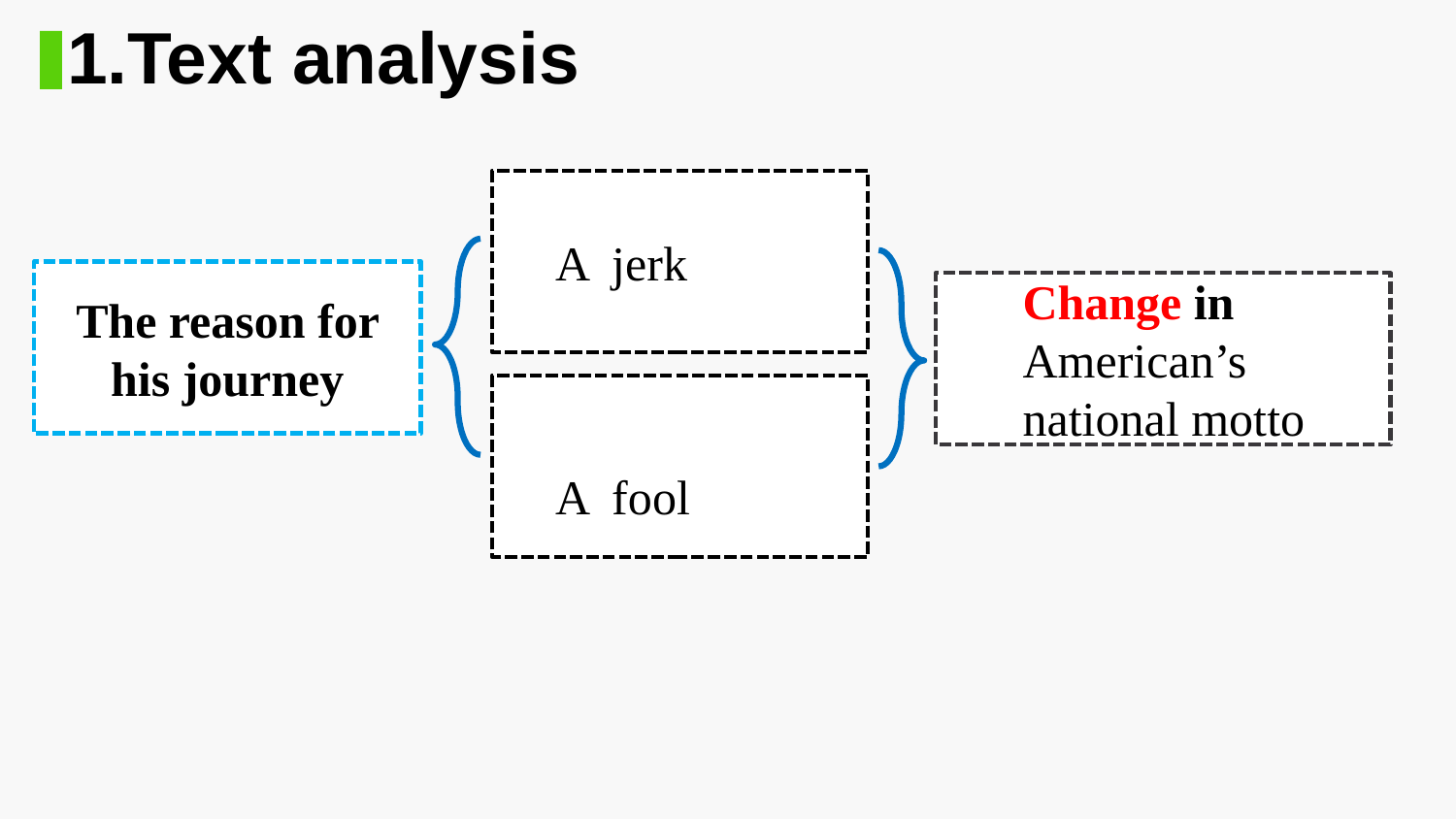

1.Text analysis

    A  jerk

The reason for his journey
Change in American’s national motto

    A  fool